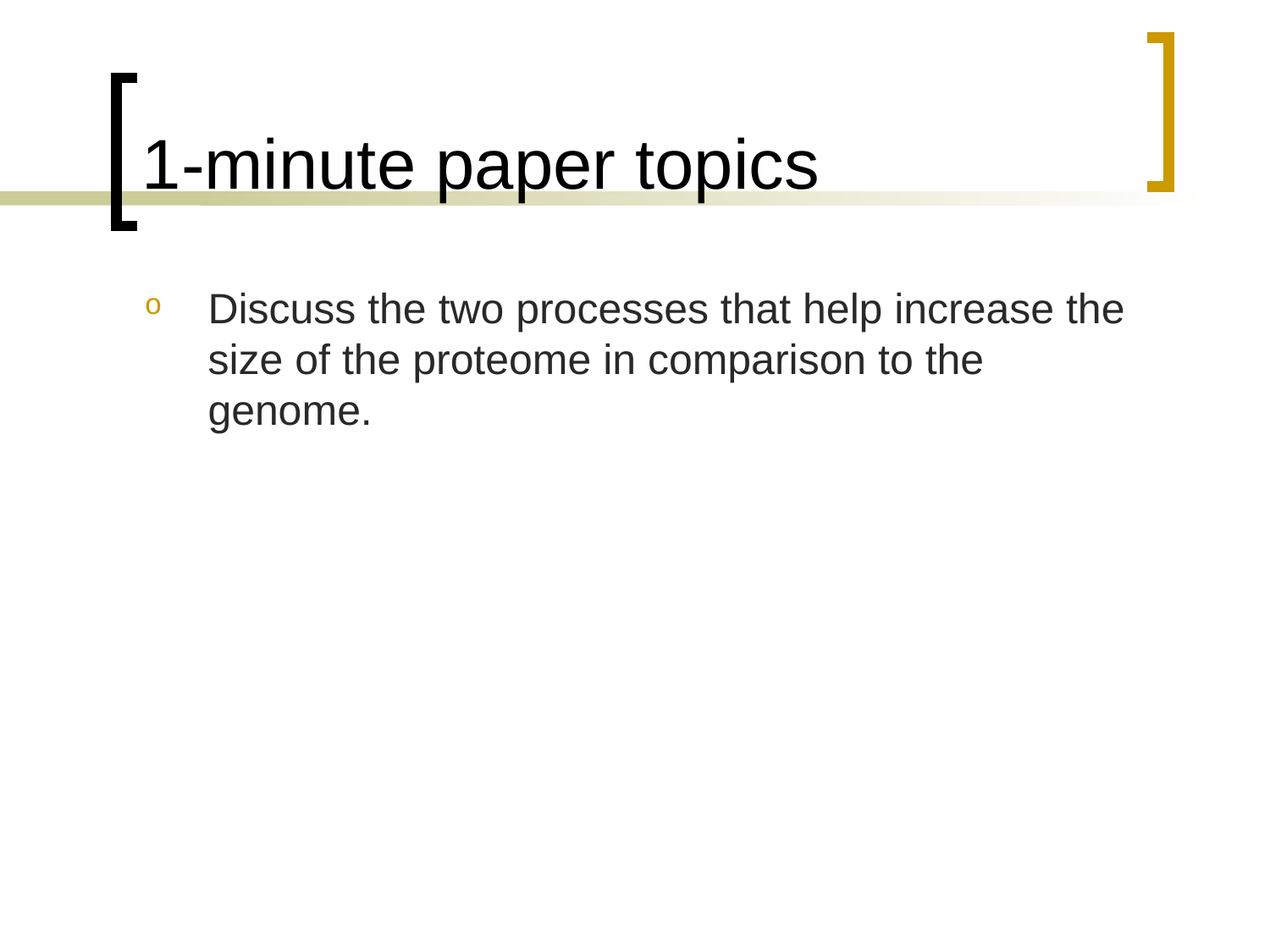

# 1-minute paper topics
Discuss the two processes that help increase the size of the proteome in comparison to the genome.